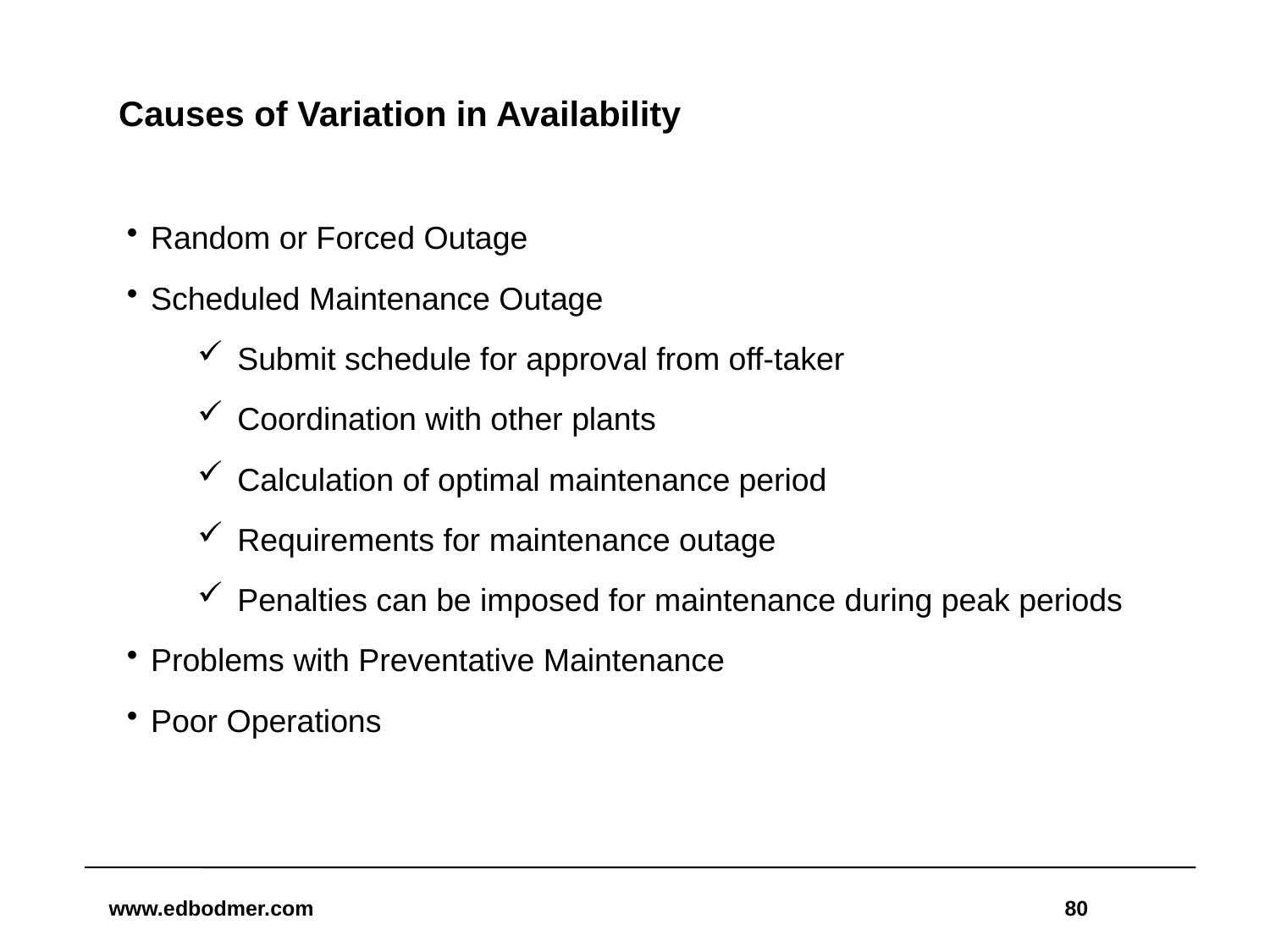

# Causes of Variation in Availability
Random or Forced Outage
Scheduled Maintenance Outage
Submit schedule for approval from off-taker
Coordination with other plants
Calculation of optimal maintenance period
Requirements for maintenance outage
Penalties can be imposed for maintenance during peak periods
Problems with Preventative Maintenance
Poor Operations